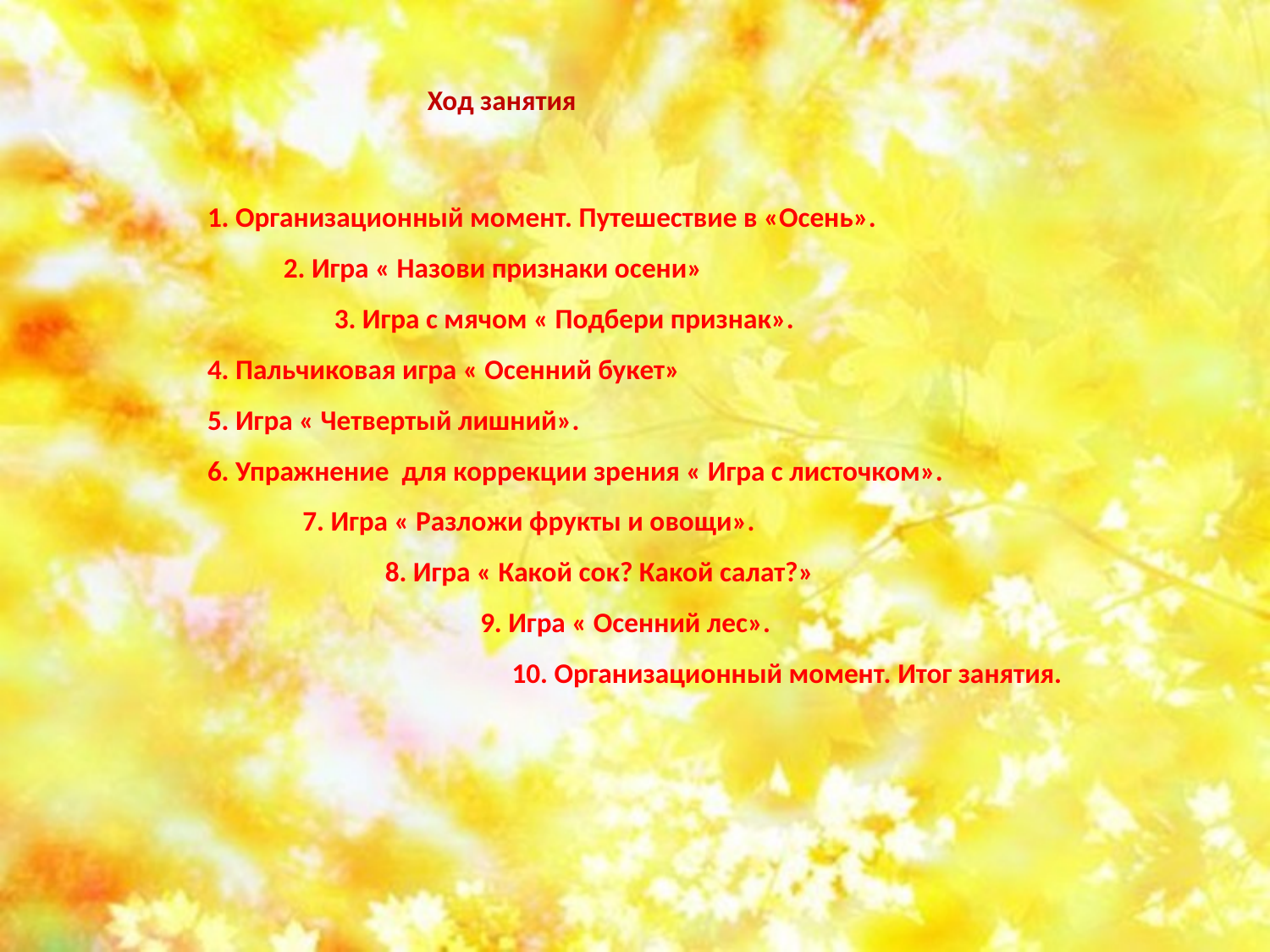

Ход занятия
1. Организационный момент. Путешествие в «Осень».                                          2. Игра « Назови признаки осени»                                                                              3. Игра с мячом « Подбери признак».
4. Пальчиковая игра « Осенний букет»
5. Игра « Четвертый лишний».
6. Упражнение  для коррекции зрения « Игра с листочком».                                   7. Игра « Разложи фрукты и овощи».                                                                              8. Игра « Какой сок? Какой салат?»                                                                                   9. Игра « Осенний лес».                                                                                               10. Организационный момент. Итог занятия.